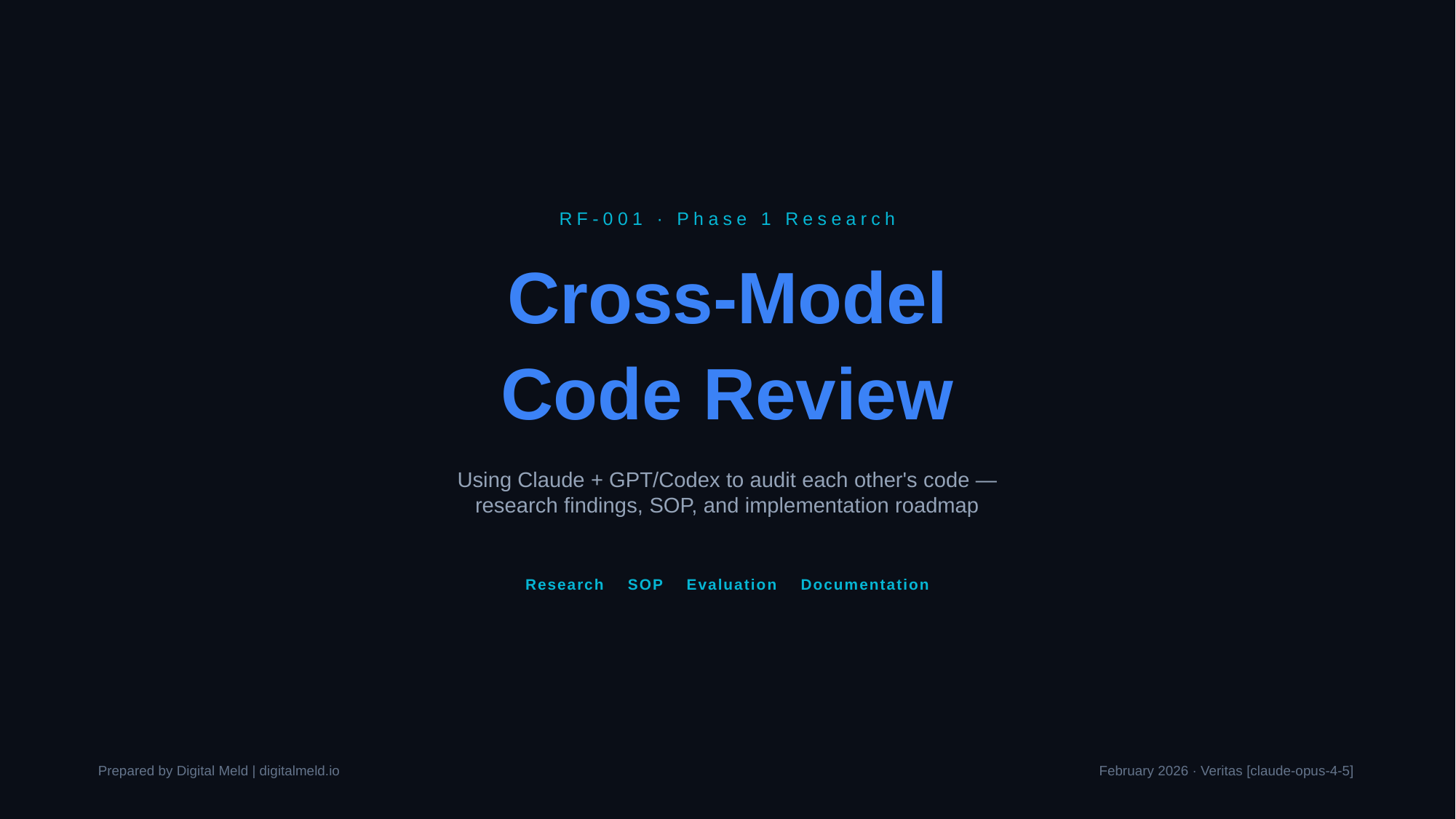

RF-001 · Phase 1 Research
Cross-Model
Code Review
Using Claude + GPT/Codex to audit each other's code —
research findings, SOP, and implementation roadmap
Research    SOP    Evaluation    Documentation
Prepared by Digital Meld | digitalmeld.io
February 2026 · Veritas [claude-opus-4-5]